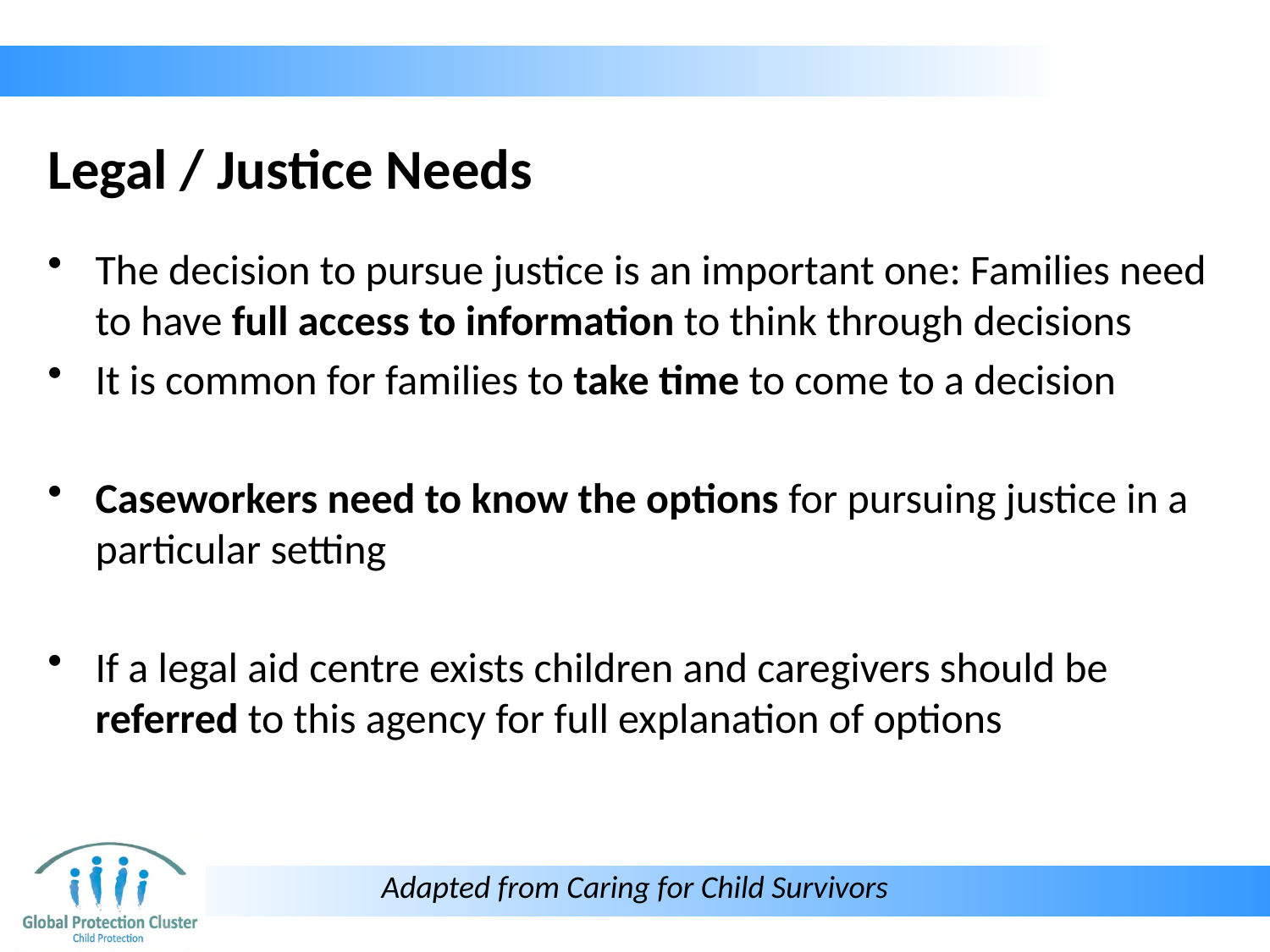

# Legal / Justice Needs
The decision to pursue justice is an important one: Families need to have full access to information to think through decisions
It is common for families to take time to come to a decision

Caseworkers need to know the options for pursuing justice in a particular setting

If a legal aid centre exists children and caregivers should be referred to this agency for full explanation of options

Adapted from Caring for Child Survivors